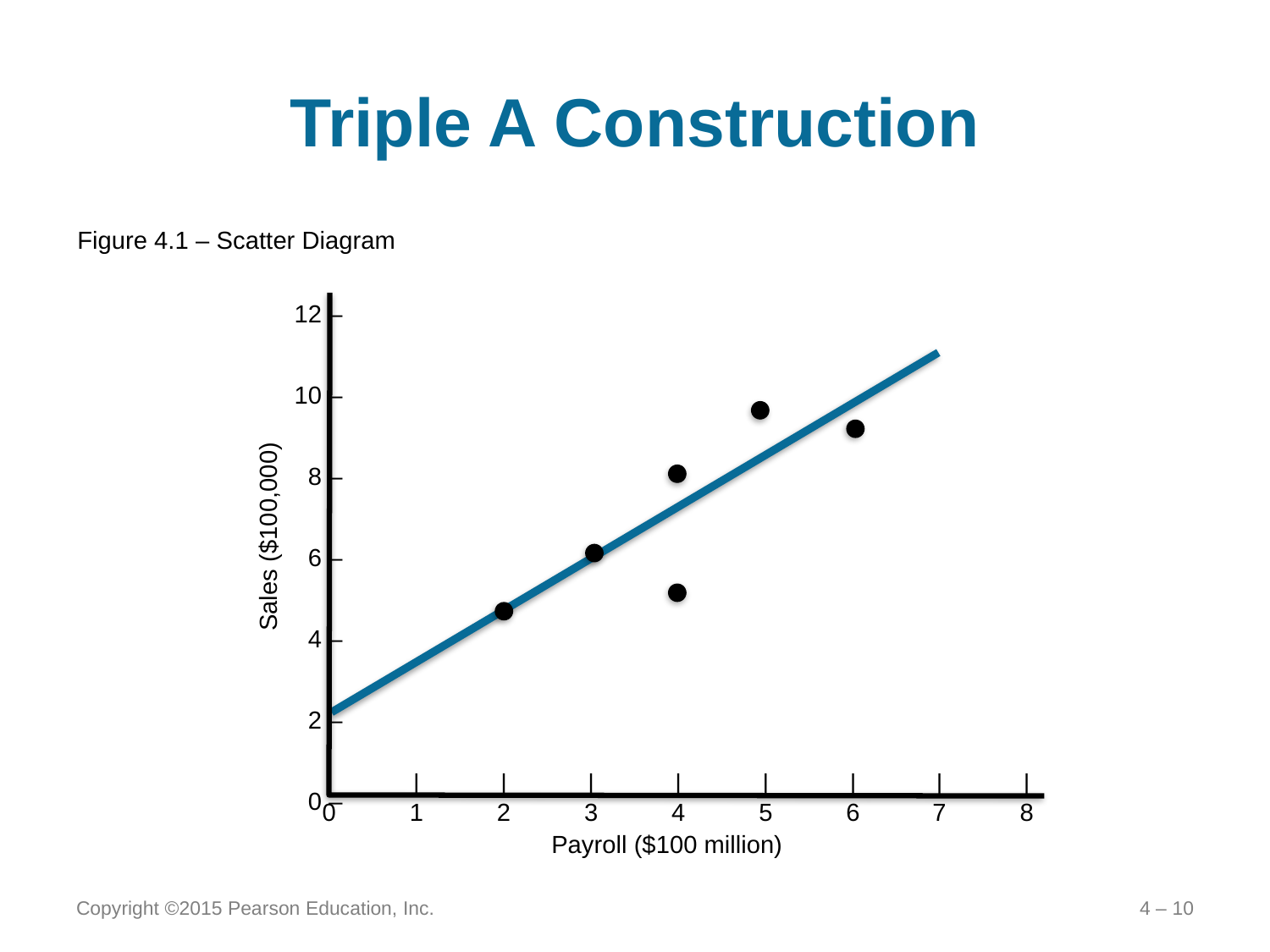

# Triple A Construction
Figure 4.1 – Scatter Diagram
12 –
10 –
8 –
6 –
4 –
2 –
0 –

Sales ($100,000)
	|	|	|	|	|	|	|	|	|
	0	1	2	3	4	5	6	7	8
Payroll ($100 million)

Copyright ©2015 Pearson Education, Inc.
4 – 10